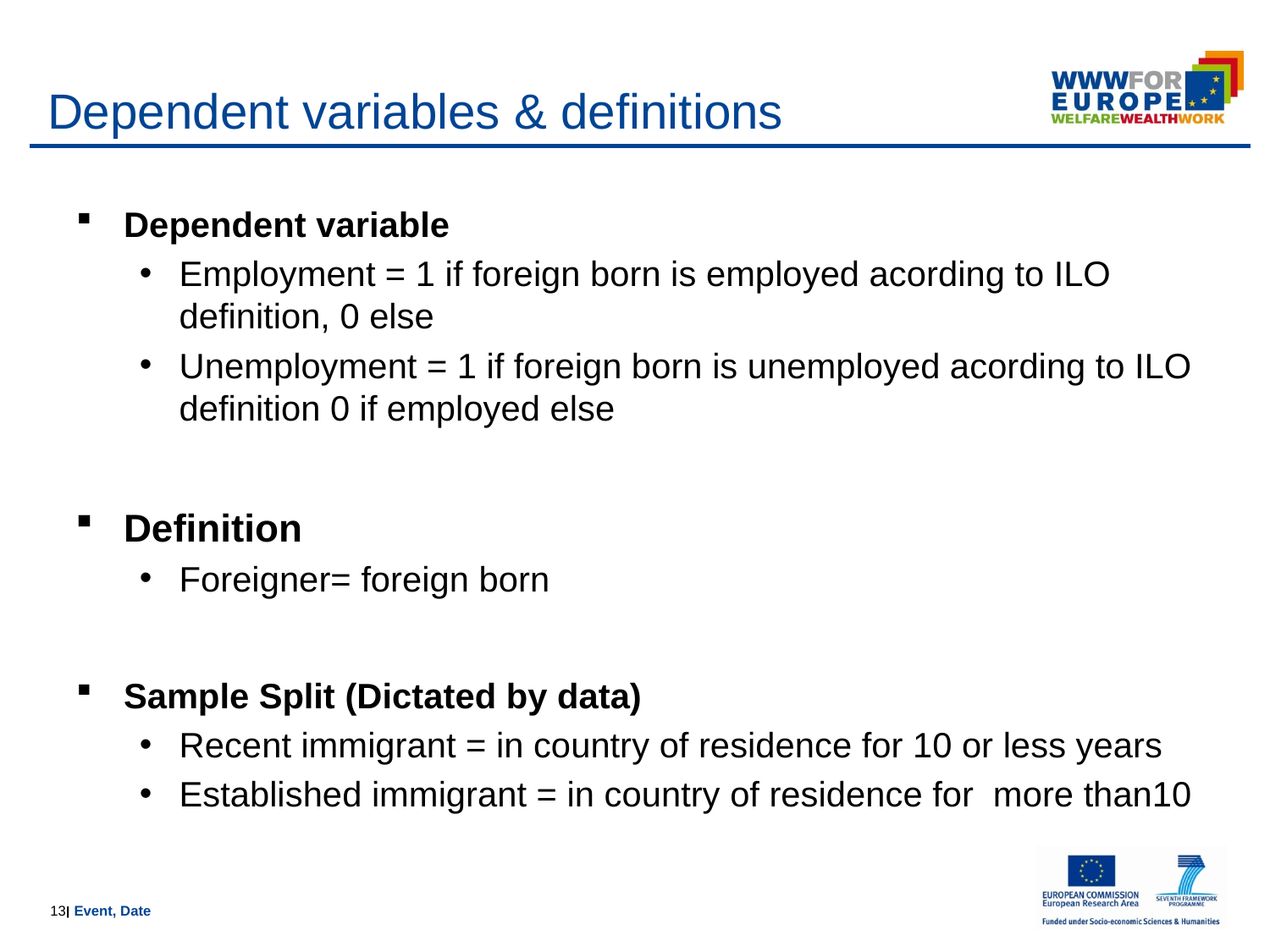

# Dependent variables & definitions
Dependent variable
Employment = 1 if foreign born is employed acording to ILO definition, 0 else
Unemployment = 1 if foreign born is unemployed acording to ILO definition 0 if employed else

Definition
Foreigner= foreign born

Sample Split (Dictated by data)
Recent immigrant = in country of residence for 10 or less years
Established immigrant = in country of residence for  more than10